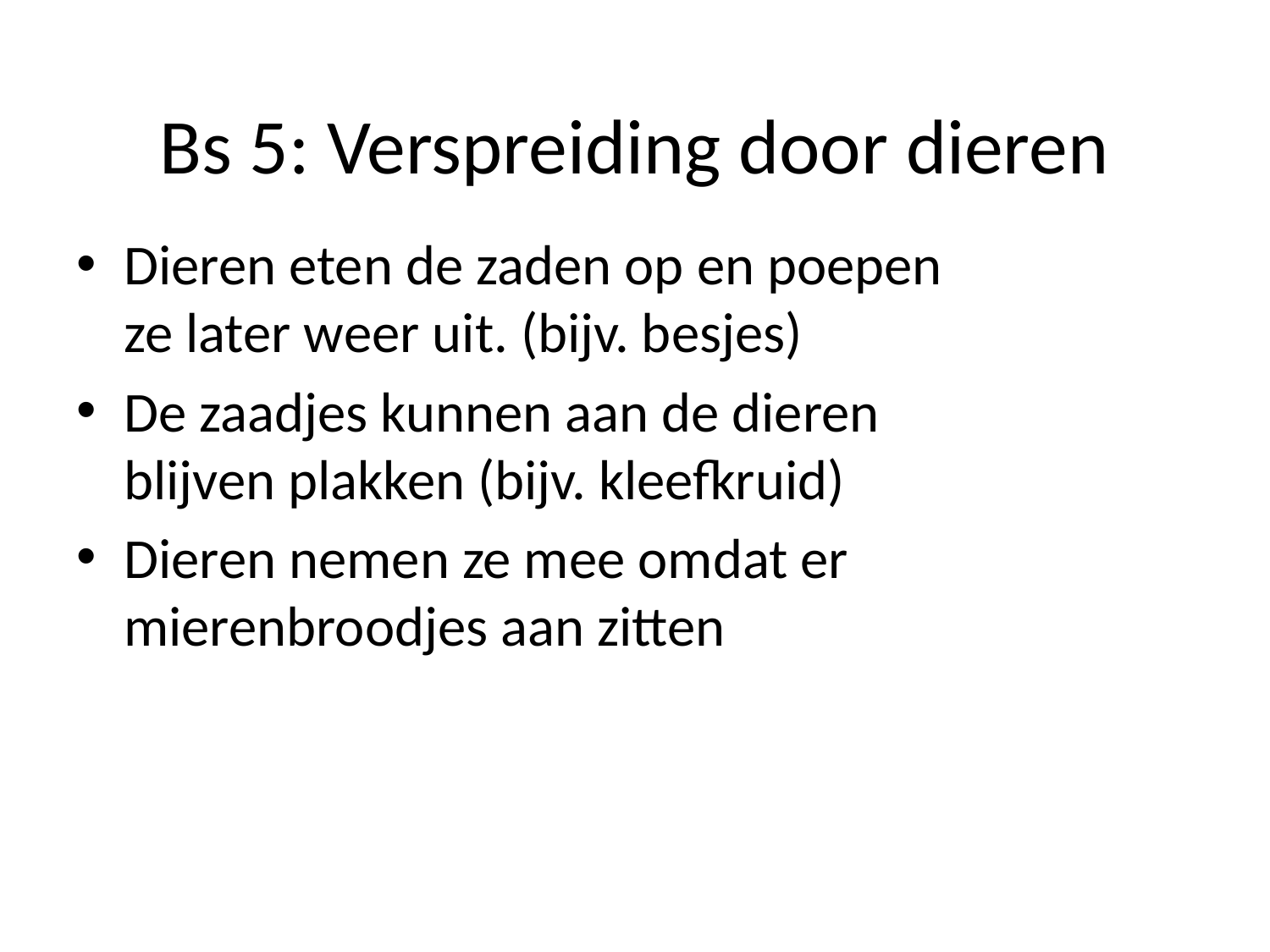

# Bs 5: Verspreiding door dieren
Dieren eten de zaden op en poepen                ze later weer uit. (bijv. besjes)
De zaadjes kunnen aan de dieren              blijven plakken (bijv. kleefkruid)
Dieren nemen ze mee omdat er mierenbroodjes aan zitten